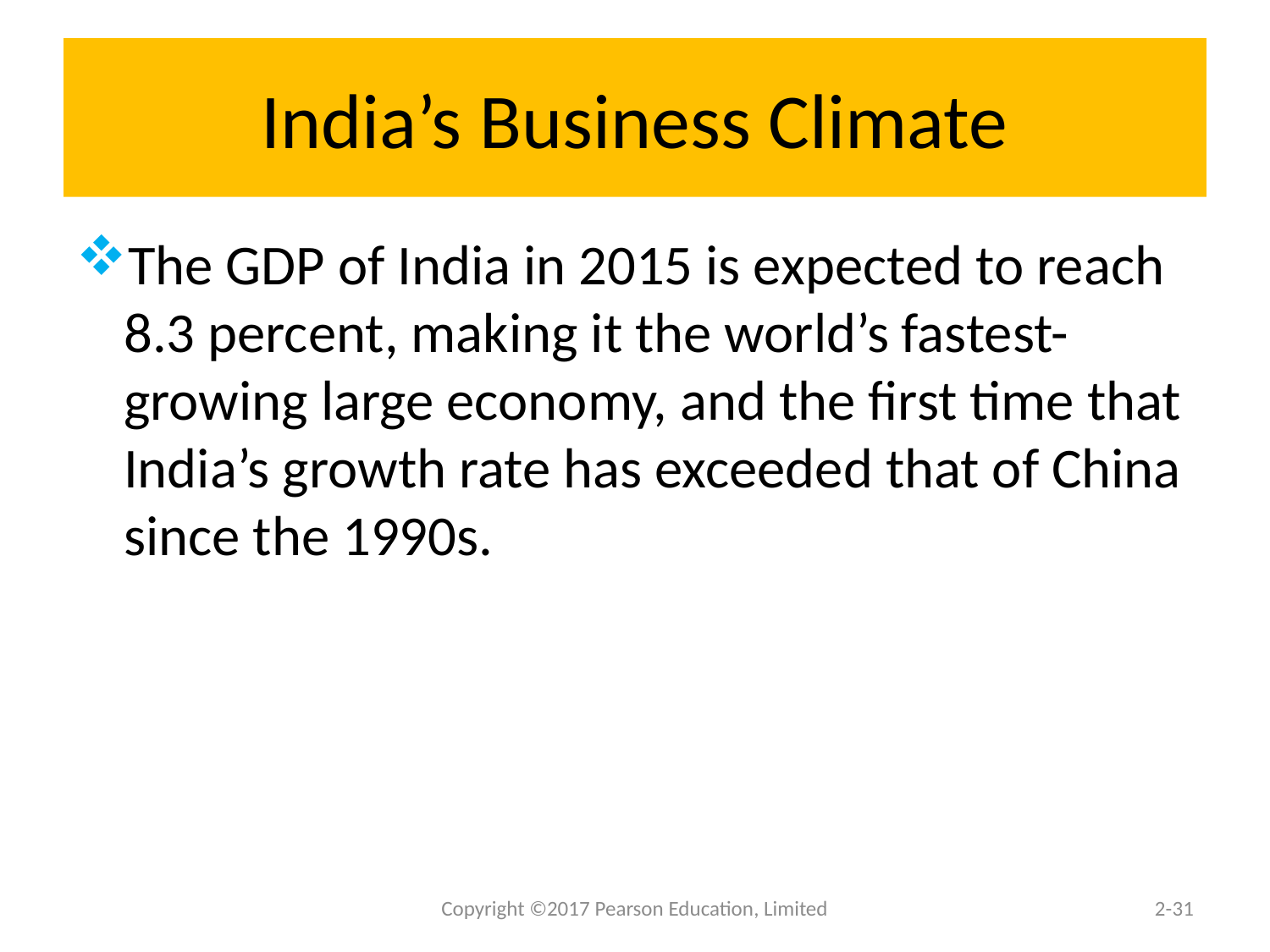

# India’s Business Climate
The GDP of India in 2015 is expected to reach 8.3 percent, making it the world’s fastest-growing large economy, and the first time that India’s growth rate has exceeded that of China since the 1990s.
Copyright ©2017 Pearson Education, Limited
2-31